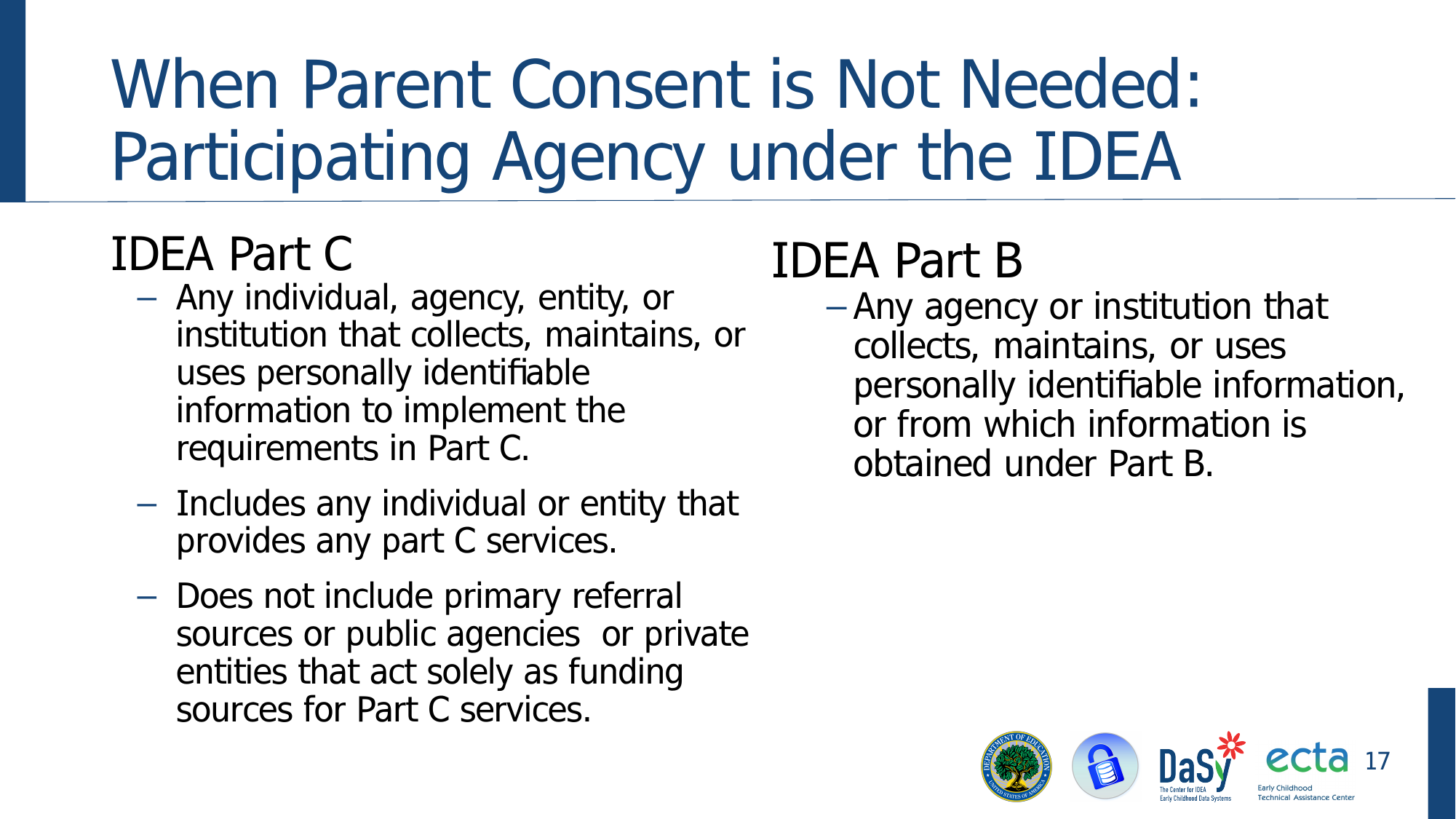

# When Parent Consent is Not Needed: Participating Agency under the IDEA
IDEA Part C
Any individual, agency, entity, or institution that collects, maintains, or uses personally identifiable information to implement the requirements in Part C.
Includes any individual or entity that provides any part C services.
Does not include primary referral sources or public agencies  or private entities that act solely as funding sources for Part C services.
IDEA Part B
Any agency or institution that collects, maintains, or uses personally identifiable information, or from which information is obtained under Part B.